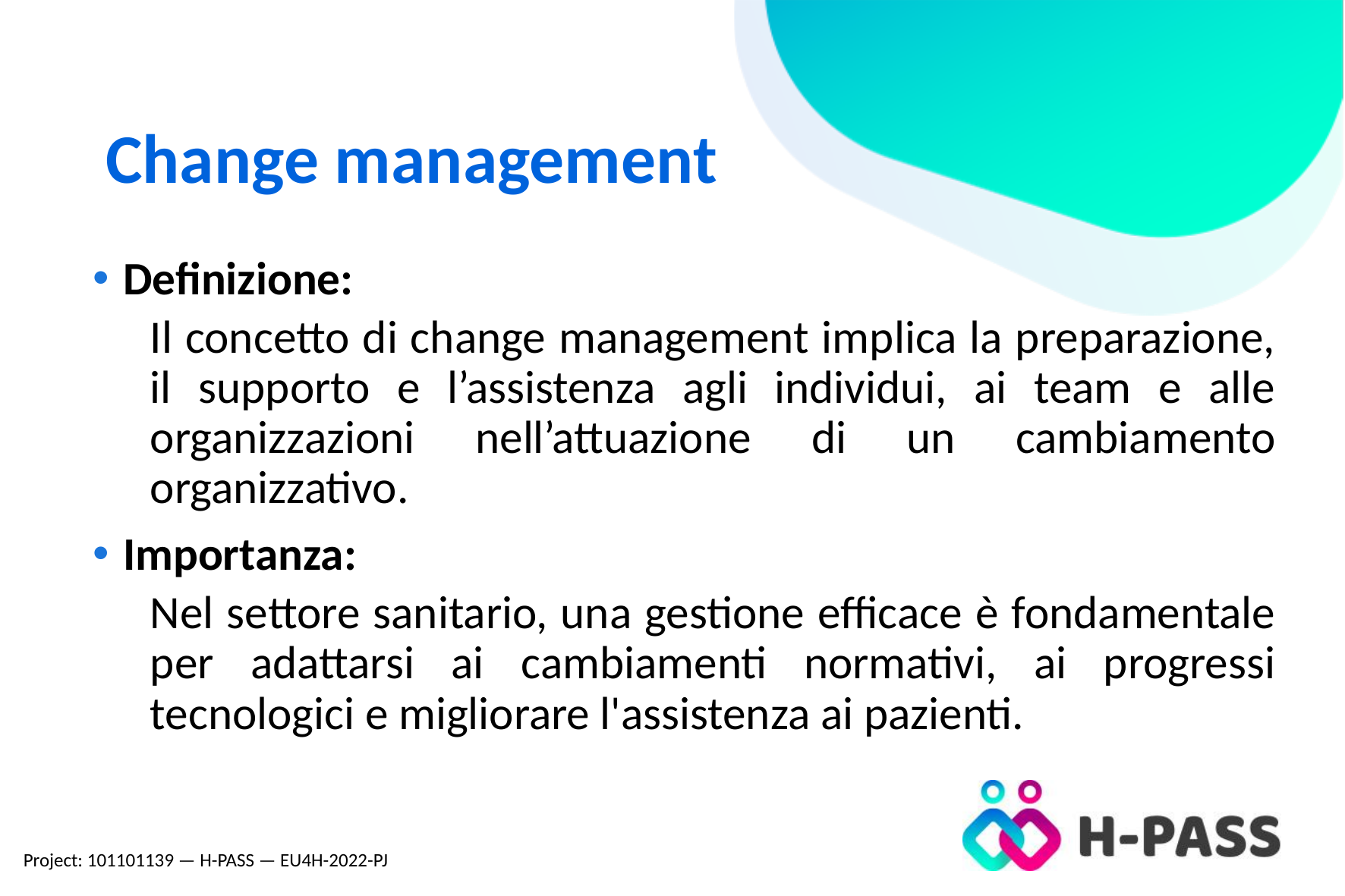

Change management
Definizione:
Il concetto di change management implica la preparazione, il supporto e l’assistenza agli individui, ai team e alle organizzazioni nell’attuazione di un cambiamento organizzativo.
Importanza:
Nel settore sanitario, una gestione efficace è fondamentale per adattarsi ai cambiamenti normativi, ai progressi tecnologici e migliorare l'assistenza ai pazienti.

Project: 101101139 — H-PASS — EU4H-2022-PJ